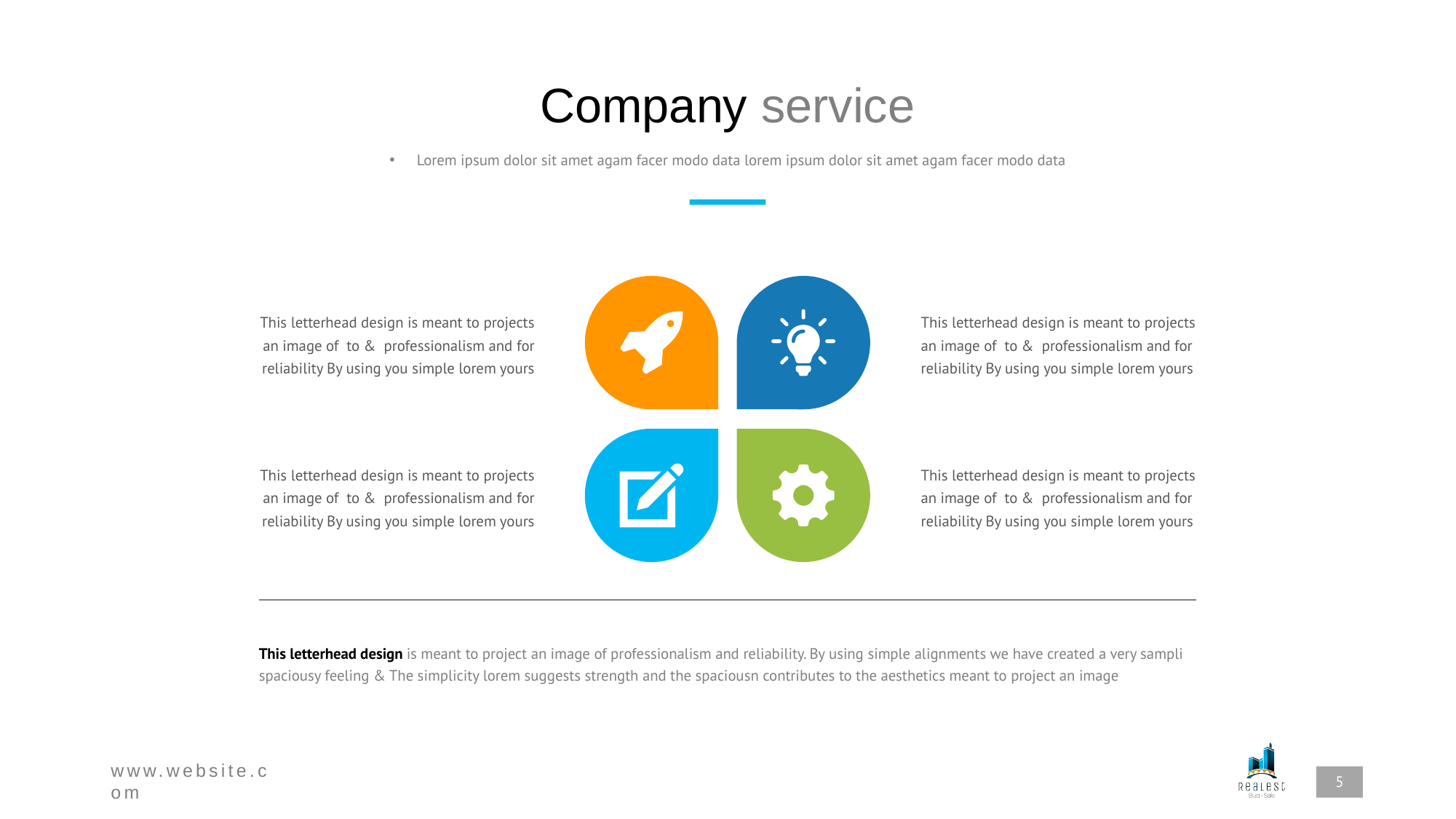

# Company service
Lorem ipsum dolor sit amet agam facer modo data lorem ipsum dolor sit amet agam facer modo data

This letterhead design is meant to projects an image of  to &  professionalism and for reliability By using you simple lorem yours
This letterhead design is meant to projects an image of  to &  professionalism and for reliability By using you simple lorem yours

This letterhead design is meant to projects an image of  to &  professionalism and for reliability By using you simple lorem yours
This letterhead design is meant to projects an image of  to &  professionalism and for reliability By using you simple lorem yours

This letterhead design is meant to project an image of professionalism and reliability. By using simple alignments we have created a very sampli spaciousy feeling & The simplicity lorem suggests strength and the spaciousn contributes to the aesthetics meant to project an image
www.website.com
5